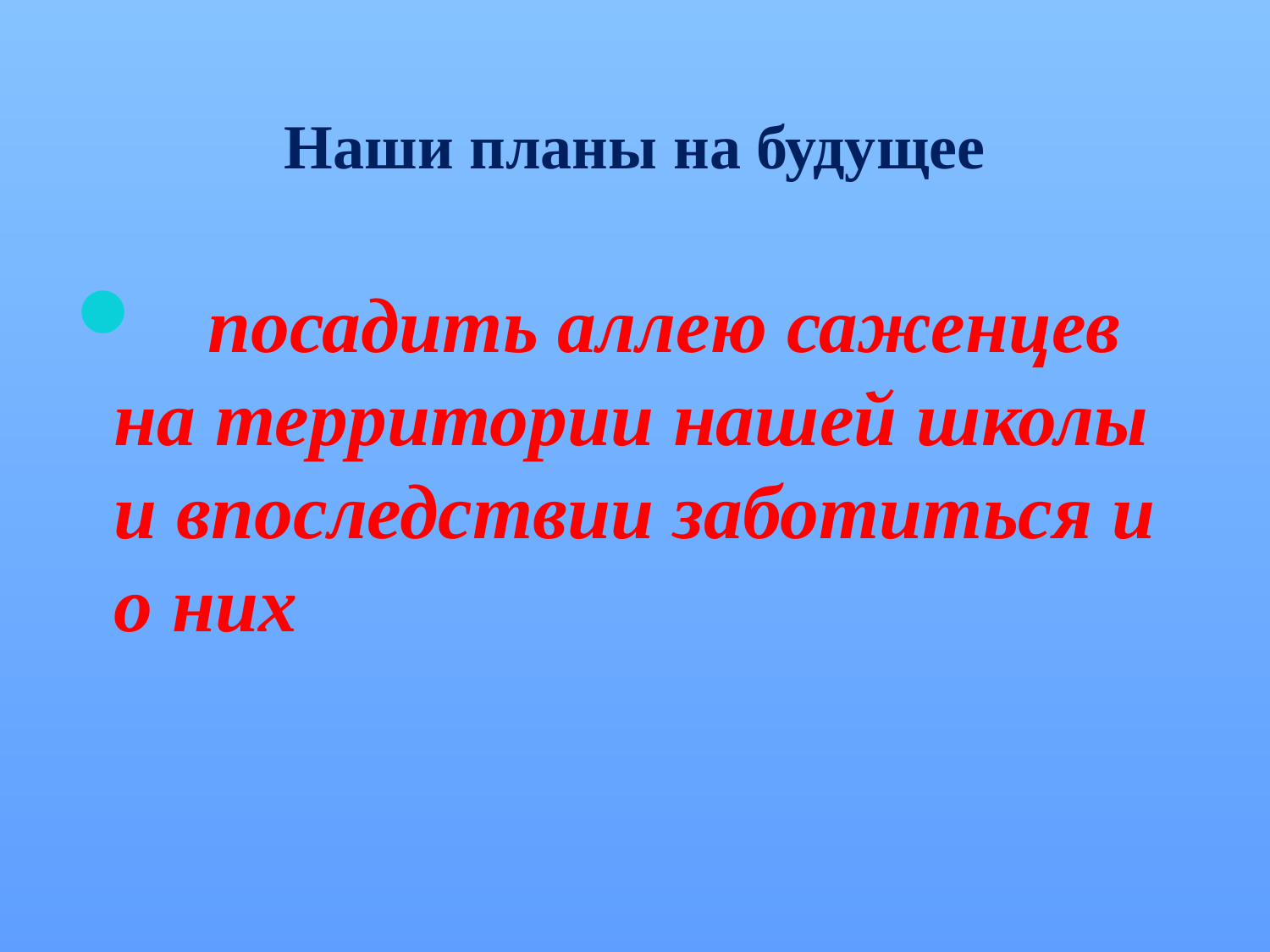

# Наши планы на будущее
   посадить аллею саженцев на территории нашей школы и впоследствии заботиться и о них